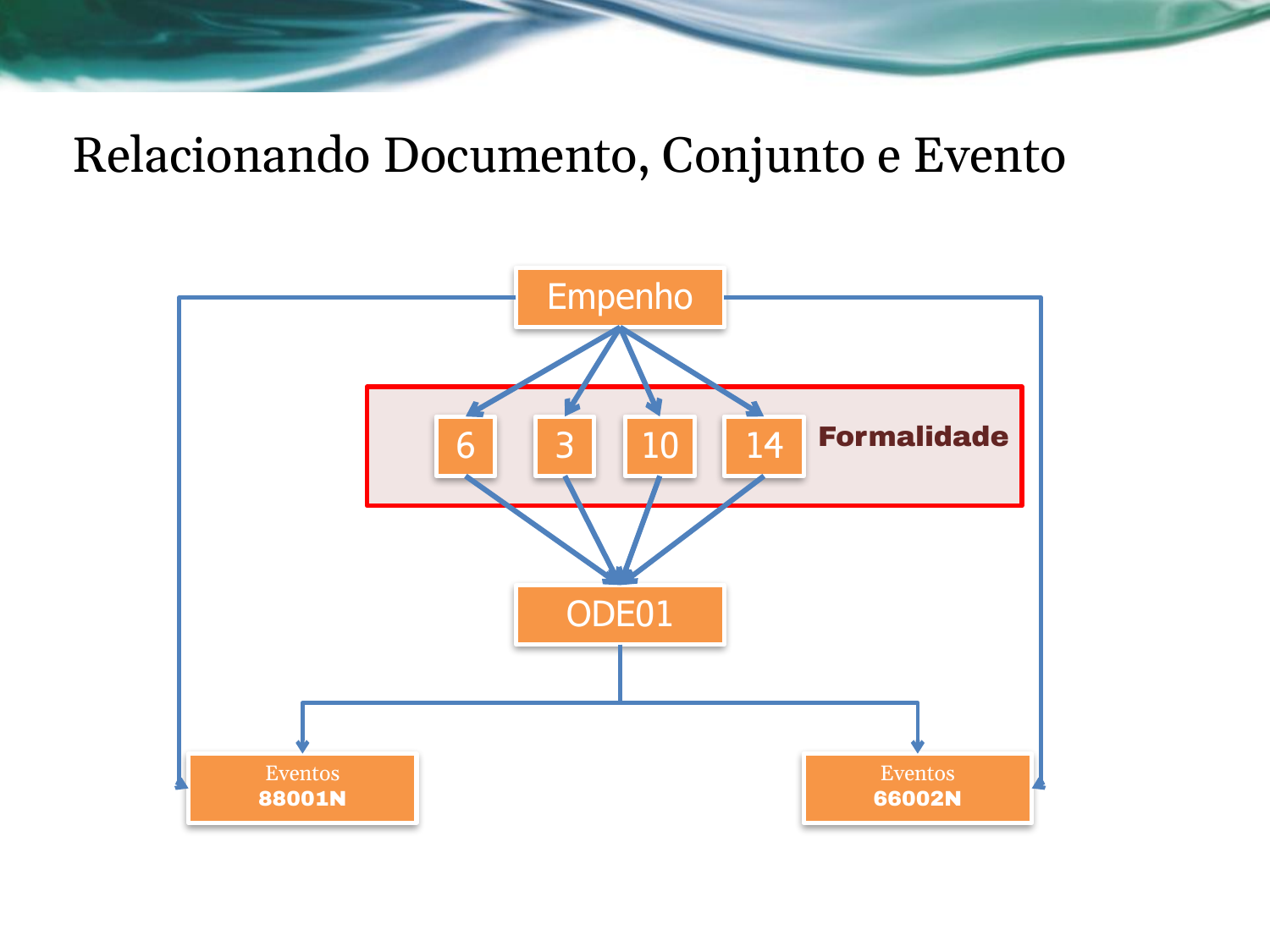

# Relacionando Documento, Conjunto e Evento
Empenho

Formalidade
6
3
10
14
ODE01
Eventos
88001N
Eventos
66002N